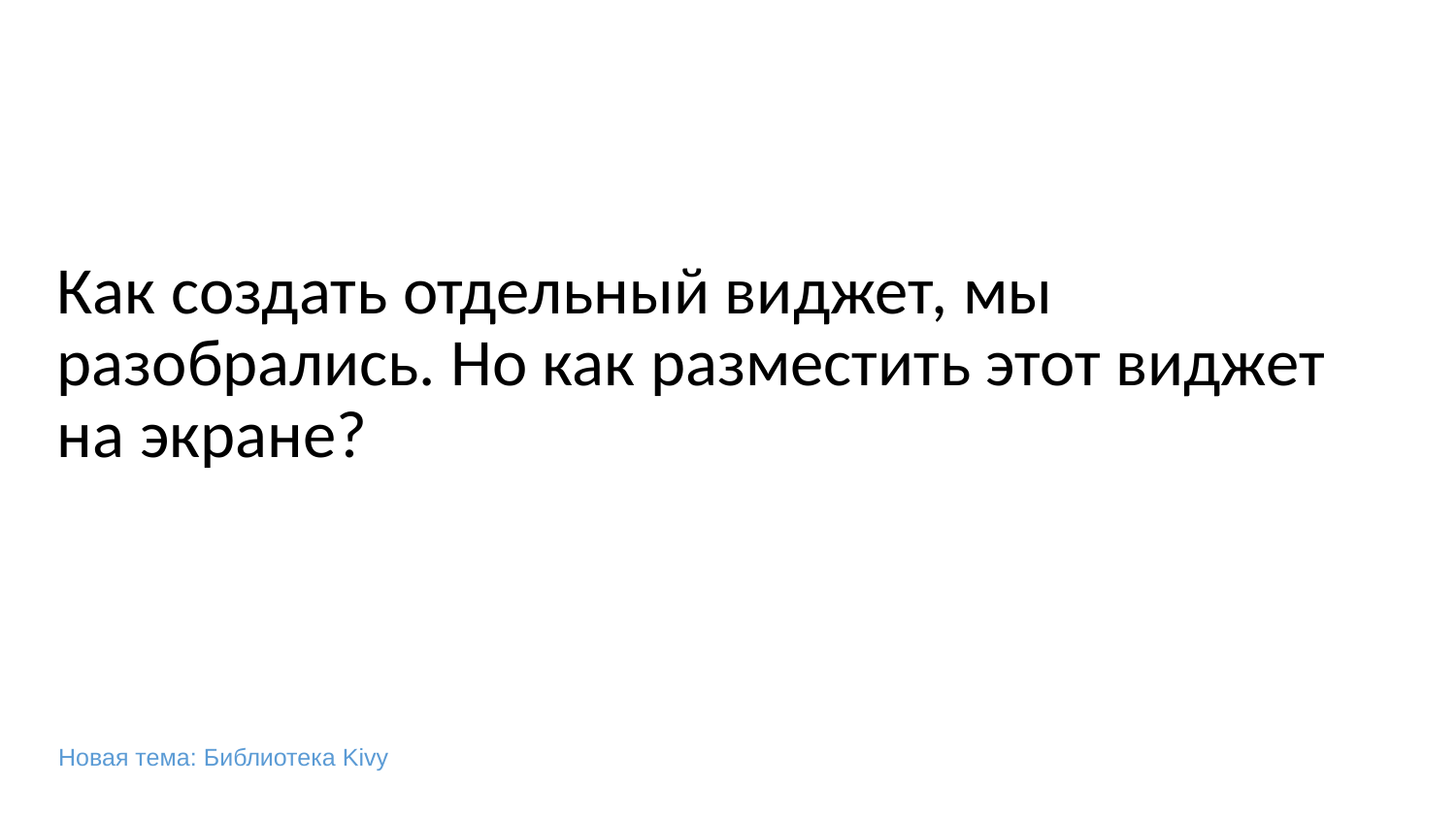

# Как создать отдельный виджет, мы разобрались. Но как разместить этот виджет на экране?
Новая тема: Библиотека Kivy